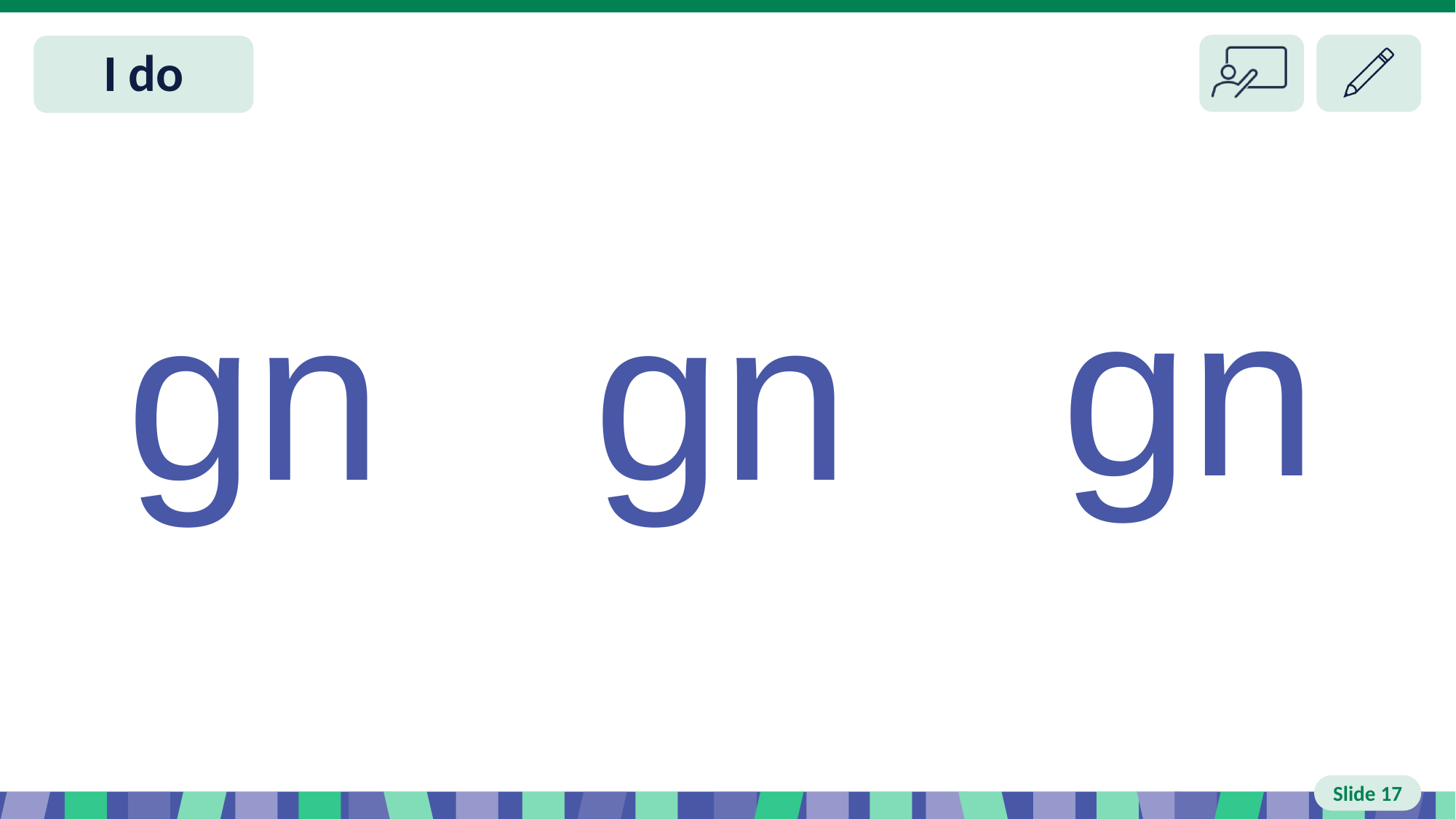

Slide 17 I do
 gn
 gn
 gn